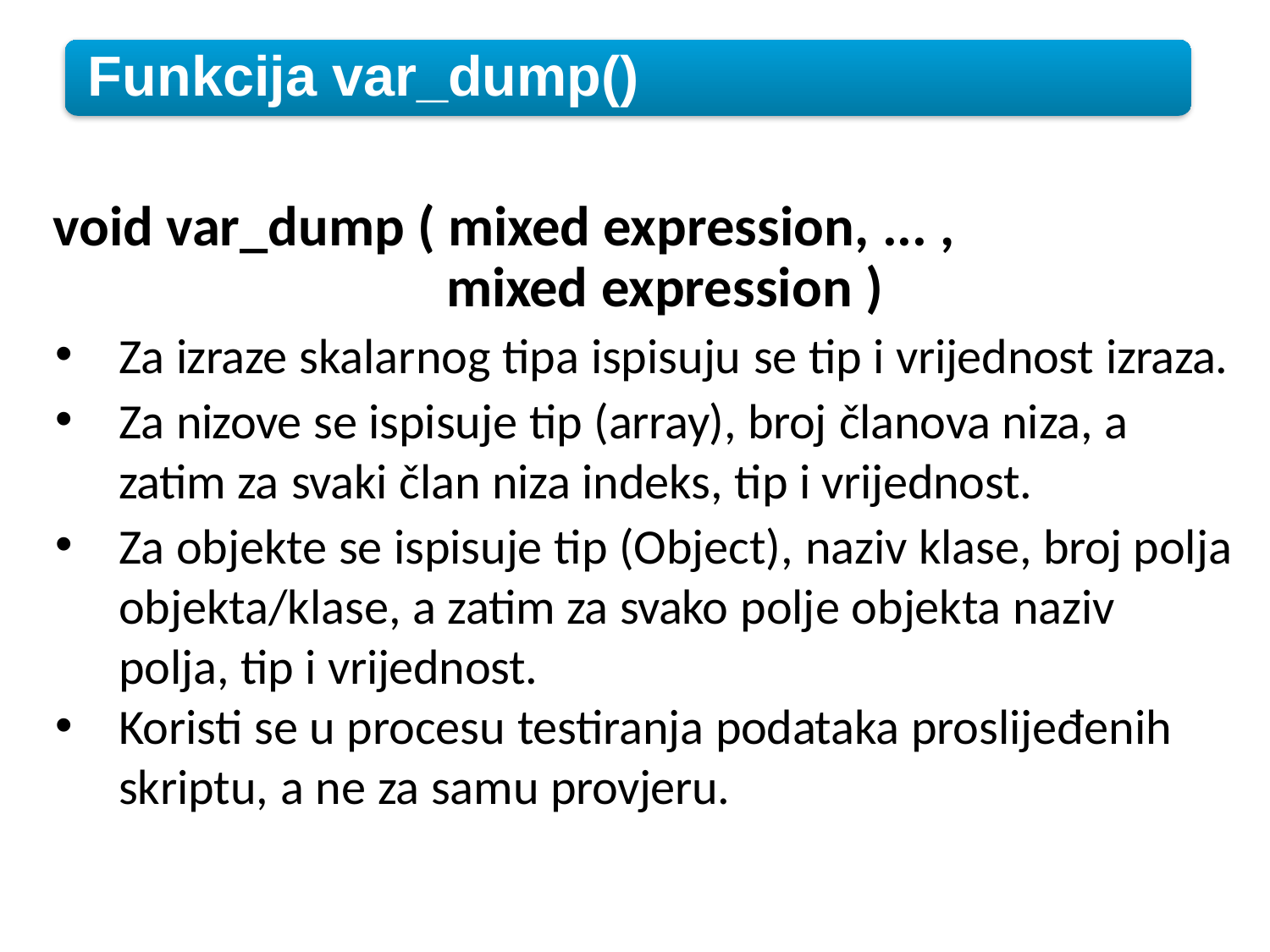

Funkcija var_dump()
void var_dump ( mixed expression, ... ,
mixed expression )
Za izraze skalarnog tipa ispisuju se tip i vrijednost izraza.
Za nizove se ispisuje tip (array), broj članova niza, a zatim za svaki član niza indeks, tip i vrijednost.
Za objekte se ispisuje tip (Object), naziv klase, broj polja objekta/klase, a zatim za svako polje objekta naziv polja, tip i vrijednost.
Koristi se u procesu testiranja podataka proslijeđenih skriptu, a ne za samu provjeru.